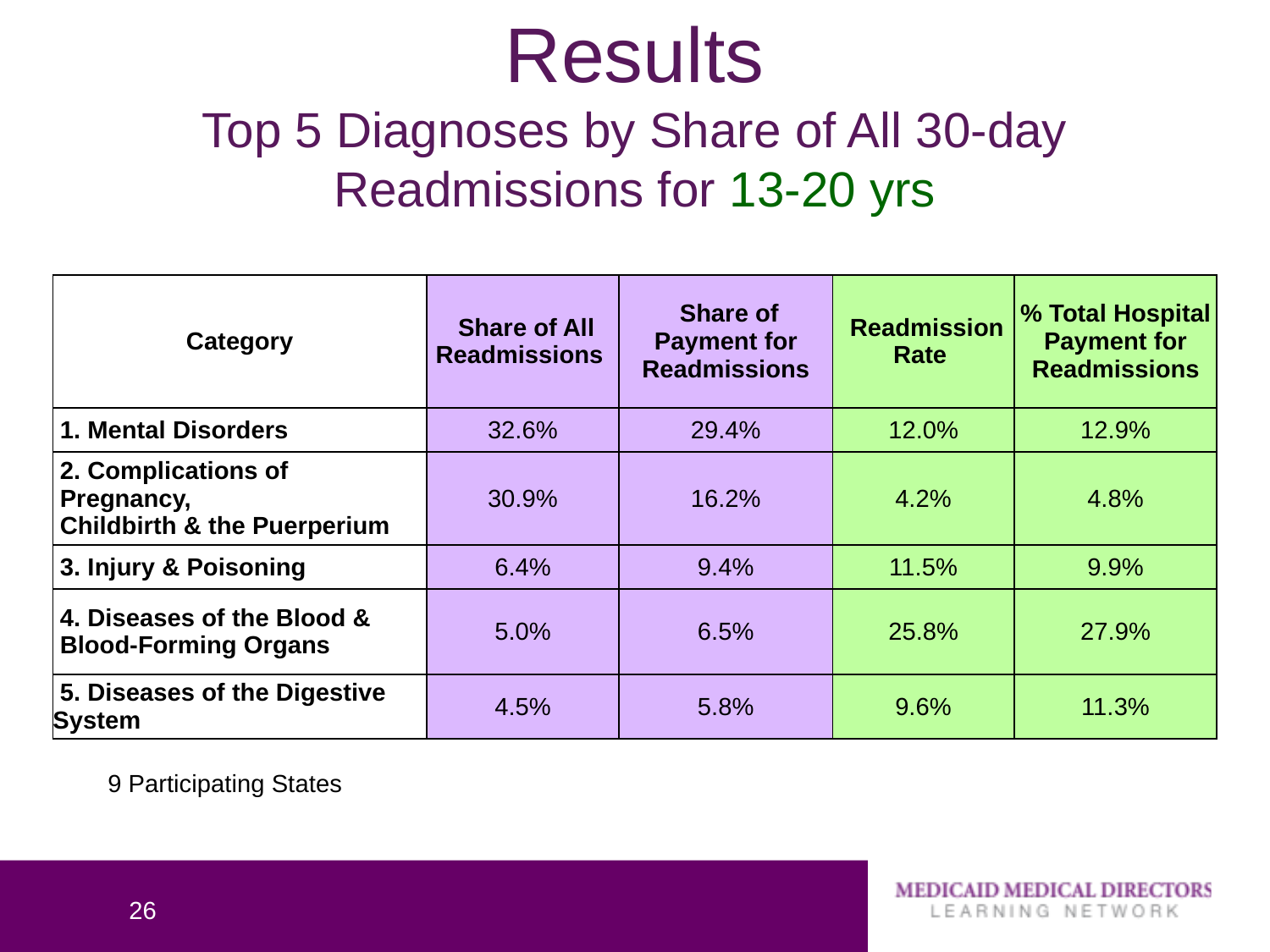

# Results Top 5 Diagnoses by Share of All 30-day Readmissions for 13-20 yrs
| Category | Share of All Readmissions | Share of Payment for Readmissions | Readmission Rate | % Total Hospital Payment for Readmissions |
| --- | --- | --- | --- | --- |
| 1. Mental Disorders | 32.6% | 29.4% | 12.0% | 12.9% |
| 2. Complications of Pregnancy, Childbirth & the Puerperium | 30.9% | 16.2% | 4.2% | 4.8% |
| 3. Injury & Poisoning | 6.4% | 9.4% | 11.5% | 9.9% |
| 4. Diseases of the Blood & Blood-Forming Organs | 5.0% | 6.5% | 25.8% | 27.9% |
| 5. Diseases of the Digestive System | 4.5% | 5.8% | 9.6% | 11.3% |
9 Participating States
26